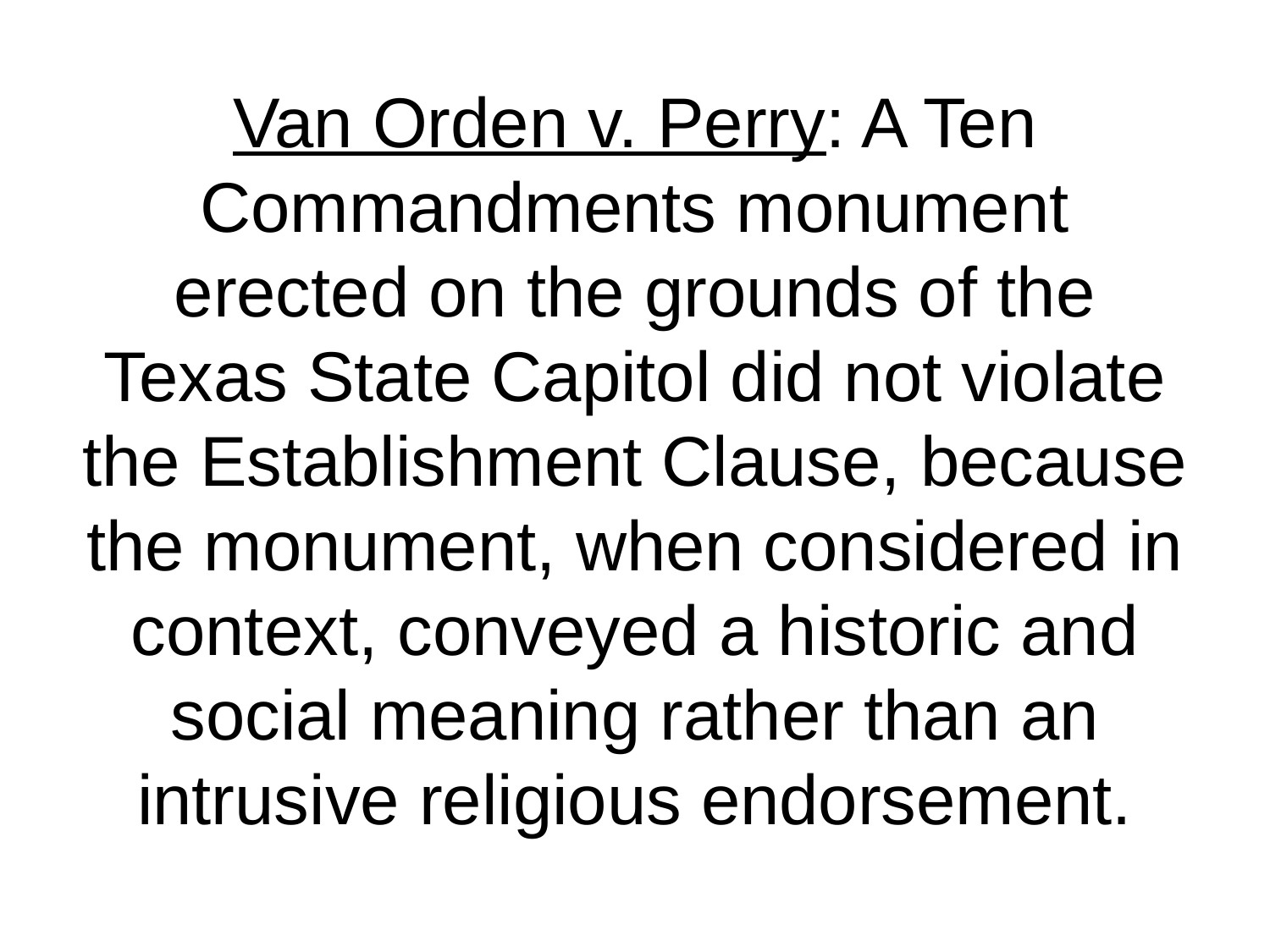

# Van Orden v. Perry: A Ten Commandments monument erected on the grounds of the Texas State Capitol did not violate the Establishment Clause, because the monument, when considered in context, conveyed a historic and social meaning rather than an intrusive religious endorsement.